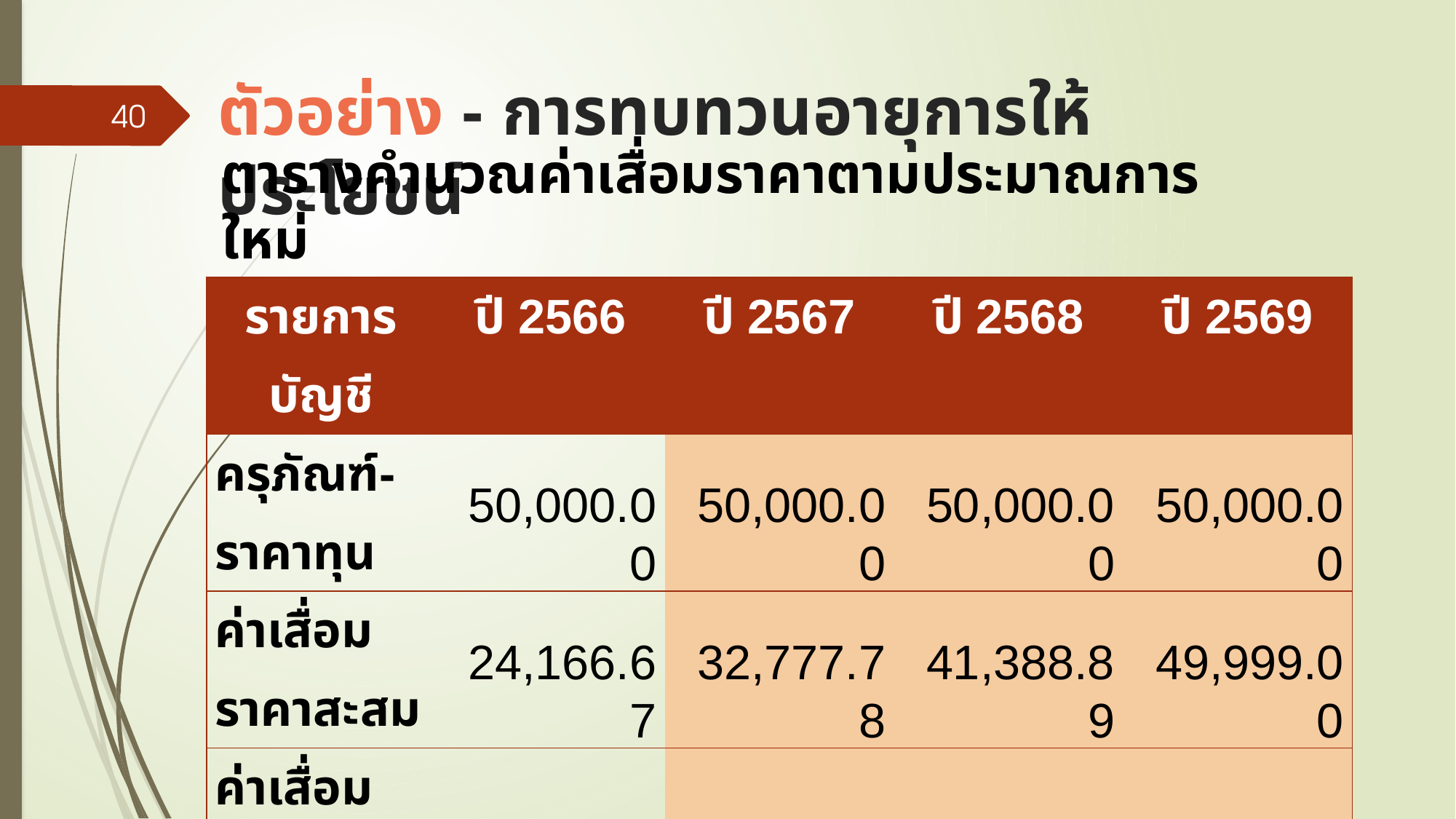

# ตัวอย่าง - การทบทวนอายุการให้ประโยชน์
40
ตารางคำนวณค่าเสื่อมราคาตามประมาณการใหม่
| รายการบัญชี | ปี 2566 | ปี 2567 | ปี 2568 | ปี 2569 |
| --- | --- | --- | --- | --- |
| ครุภัณฑ์-ราคาทุน | 50,000.00 | 50,000.00 | 50,000.00 | 50,000.00 |
| ค่าเสื่อมราคาสะสม | 24,166.67 | 32,777.78 | 41,388.89 | 49,999.00 |
| ค่าเสื่อมราคา | 5,000.00 | 8,611.11 | 8,611.11 | 8,610.11 |
| มูลค่าสุทธิ | 25,833.33 | 17,222.22 | 8,611.11 | 1.00 |